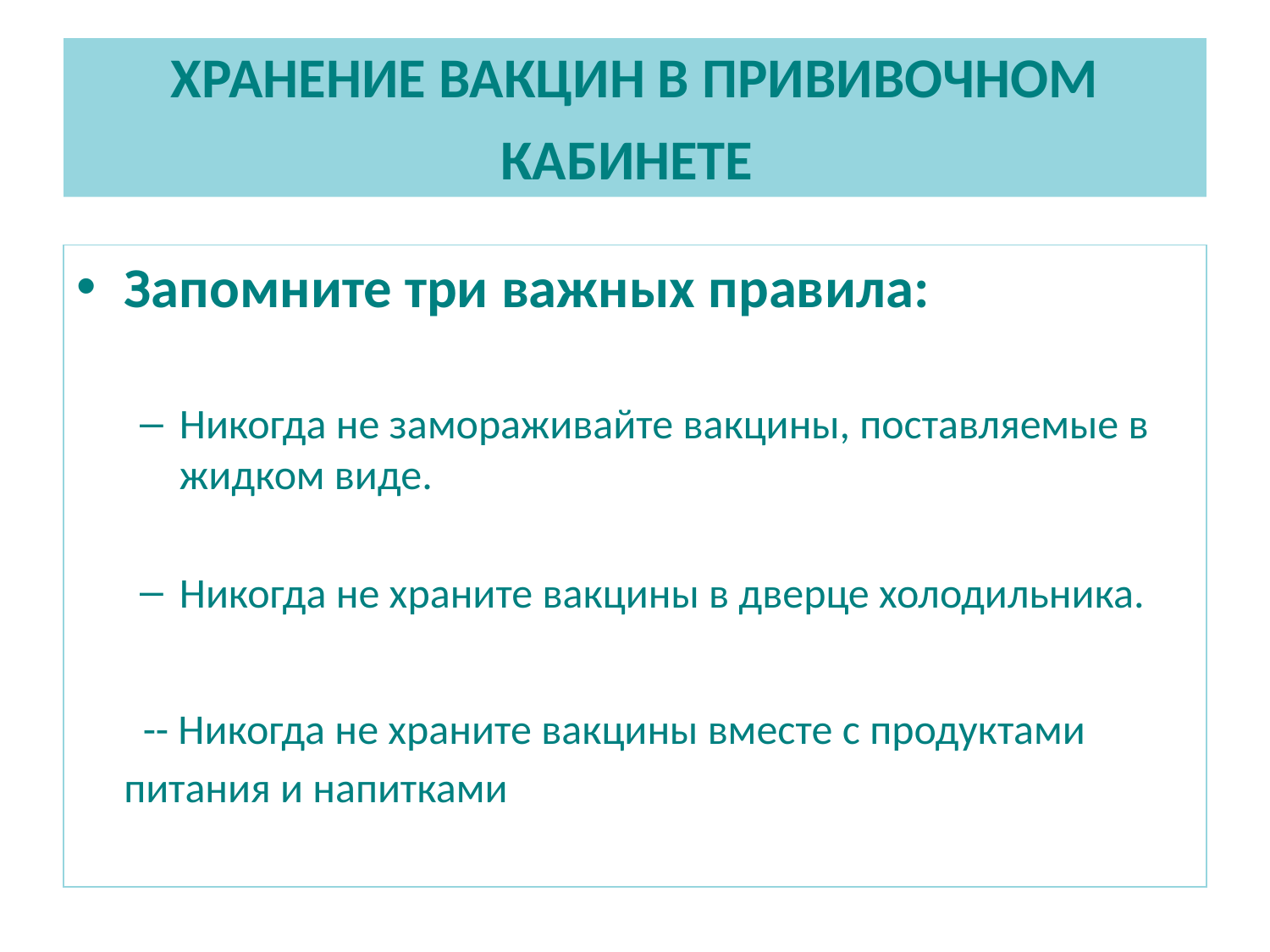

# ХРАНЕНИЕ ВАКЦИН В ПРИВИВОЧНОМ КАБИНЕТЕ
Запомните три важных правила:

Никогда не замораживайте вакцины, поставляемые в жидком виде.

Никогда не храните вакцины в дверце холодильника.

       -- Никогда не храните вакцины вместе с продуктами питания и напитками